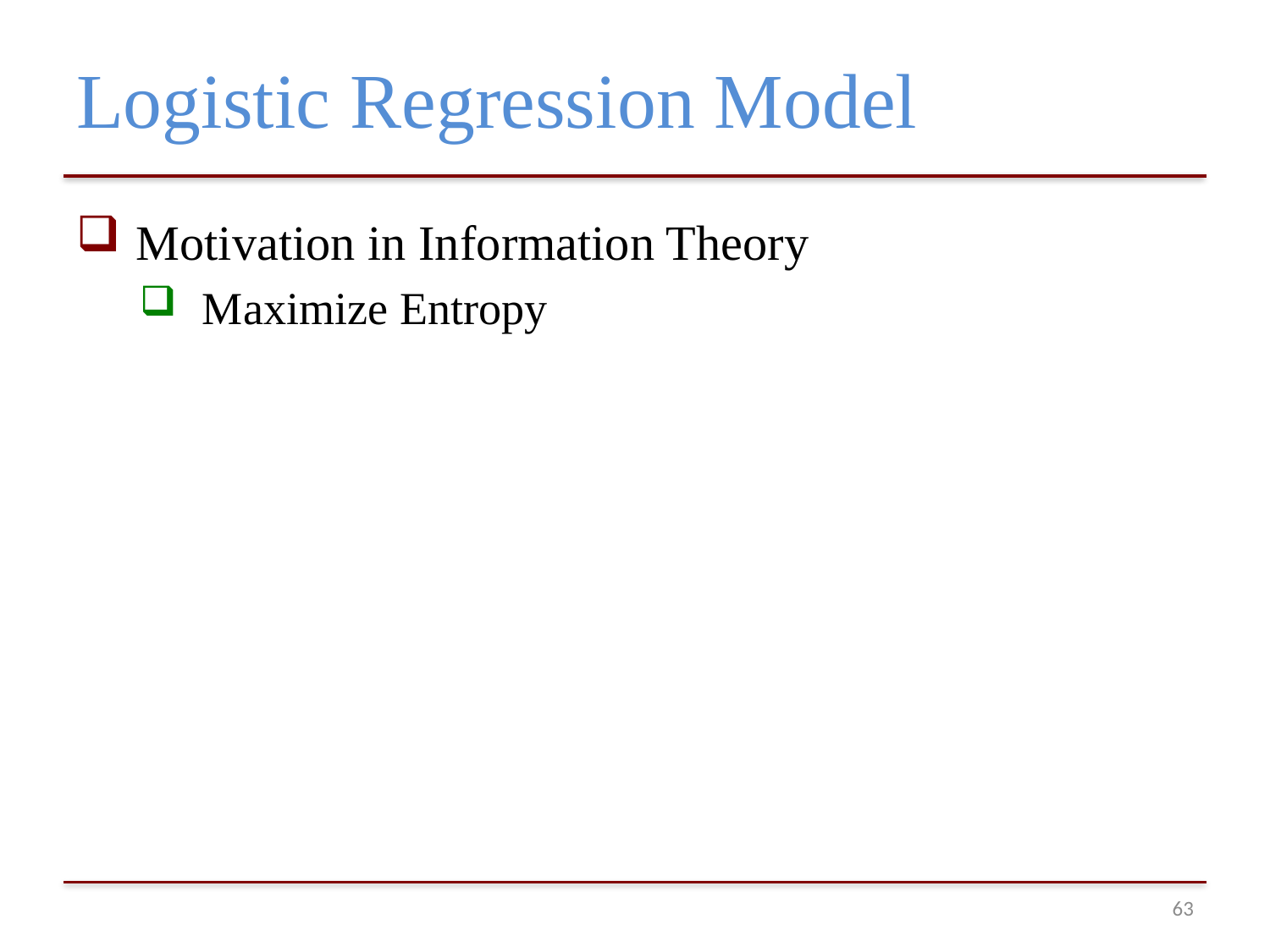

# Logistic Regression Model
 Motivation in Information Theory
  Maximize Entropy
63